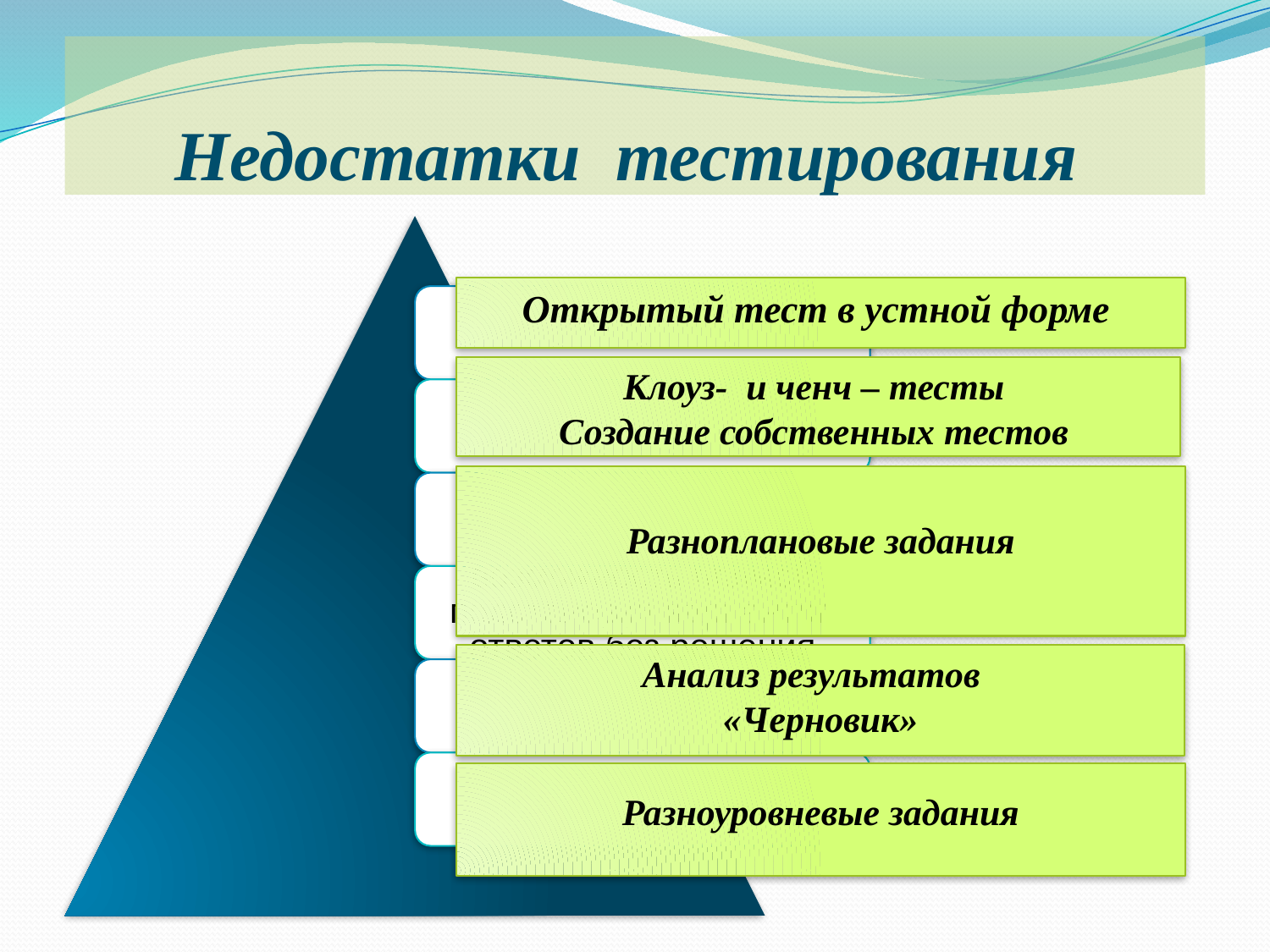

# Недостатки  тестирования
возможность прямой подстановки вариантов ответов без решения
Открытый тест в устной форме
Клоуз-  и ченч – тесты
Создание собственных тестов

Разноплановые задания
Анализ результатов
«Черновик»
Разноуровневые задания